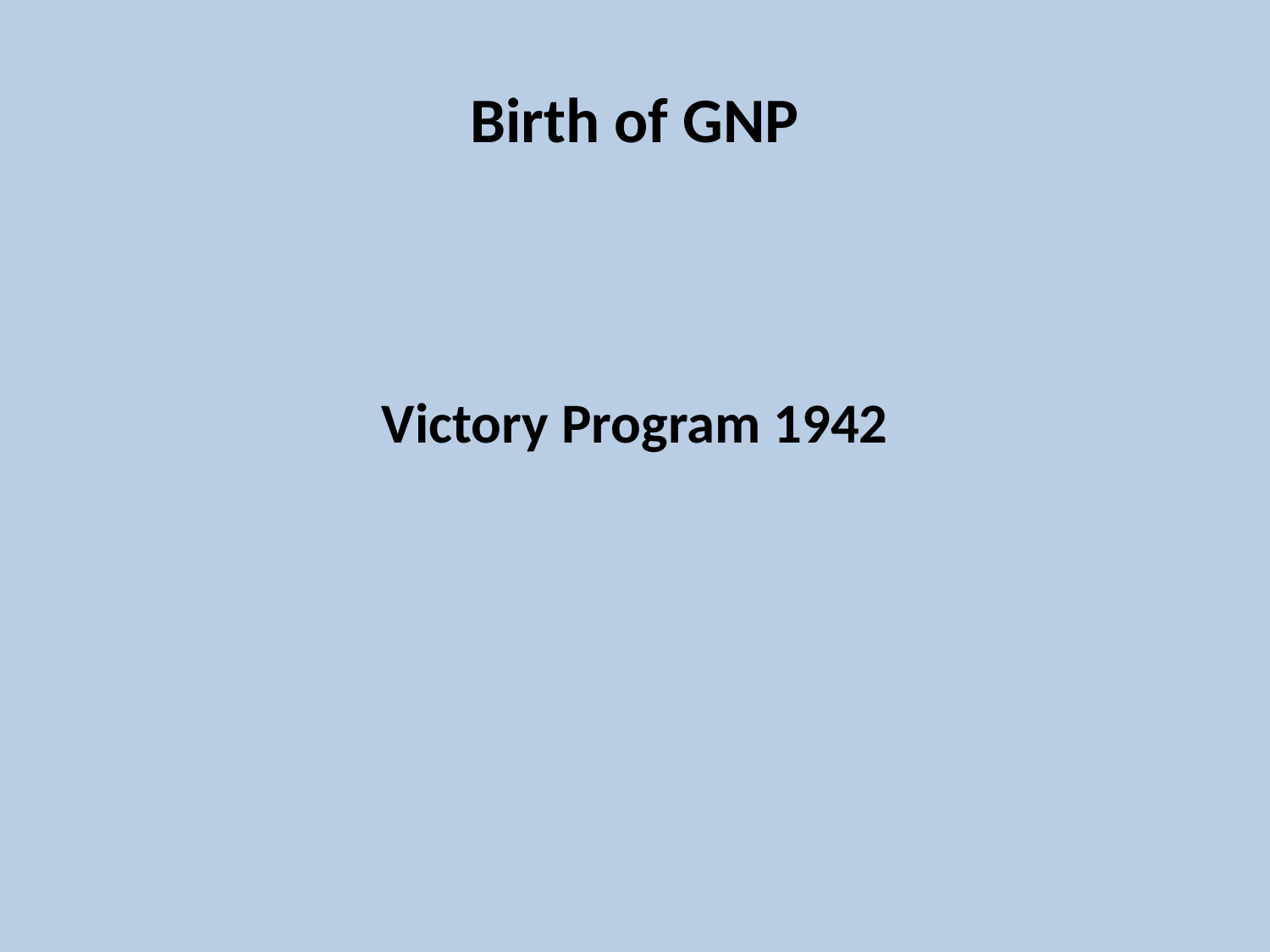

# Birth of GNP

Victory Program 1942